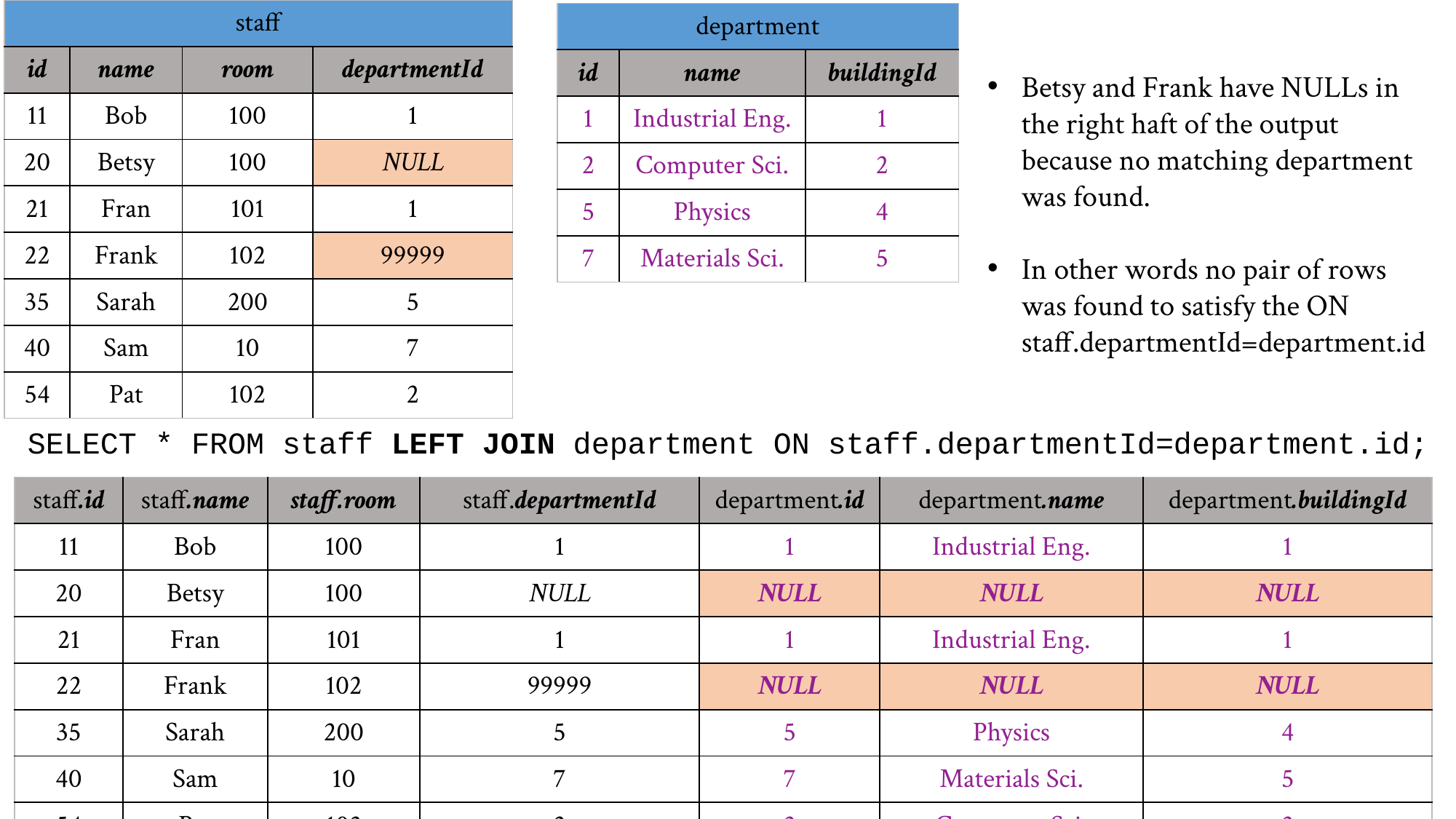

| staff |  |  |  |
| --- | --- | --- | --- |
| id | name | room | departmentId |
| 11 | Bob | 100 | 1 |
| 20 | Betsy | 100 | NULL |
| 21 | Fran | 101 | 1 |
| 22 | Frank | 102 | 99999 |
| 35 | Sarah | 200 | 5 |
| 40 | Sam | 10 | 7 |
| 54 | Pat | 102 | 2 |
| department |  |  |
| --- | --- | --- |
| id | name | buildingId |
| 1 | Industrial Eng. | 1 |
| 2 | Computer Sci. | 2 |
| 5 | Physics | 4 |
| 7 | Materials Sci. | 5 |
Betsy and Frank have NULLs in the right haft of the output because no matching department was found.
In other words no pair of rows was found to satisfy the ON staff.departmentId=department.id
# SELECT * FROM staff LEFT JOIN department ON staff.departmentId=department.id;
| staff.id | staff.name | staff.room | staff.departmentId | department.id | department.name | department.buildingId |
| --- | --- | --- | --- | --- | --- | --- |
| 11 | Bob | 100 | 1 | 1 | Industrial Eng. | 1 |
| 20 | Betsy | 100 | NULL | NULL | NULL | NULL |
| 21 | Fran | 101 | 1 | 1 | Industrial Eng. | 1 |
| 22 | Frank | 102 | 99999 | NULL | NULL | NULL |
| 35 | Sarah | 200 | 5 | 5 | Physics | 4 |
| 40 | Sam | 10 | 7 | 7 | Materials Sci. | 5 |
| 54 | Pat | 102 | 2 | 2 | Computer Sci. | 2 |